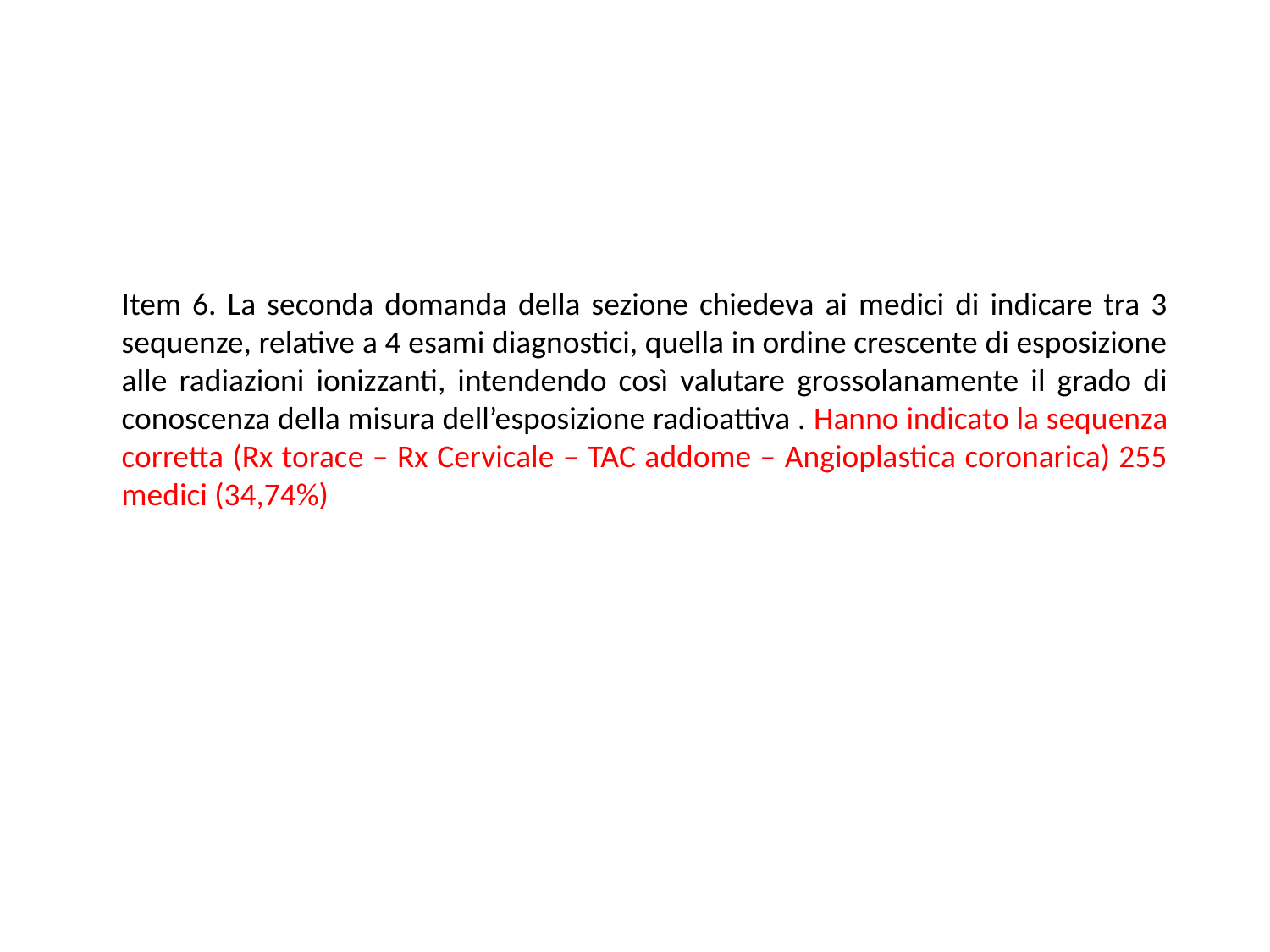

Item 6. La seconda domanda della sezione chiedeva ai medici di indicare tra 3 sequenze, relative a 4 esami diagnostici, quella in ordine crescente di esposizione alle radiazioni ionizzanti, intendendo così valutare grossolanamente il grado di conoscenza della misura dell’esposizione radioattiva . Hanno indicato la sequenza corretta (Rx torace – Rx Cervicale – TAC addome – Angioplastica coronarica) 255 medici (34,74%)